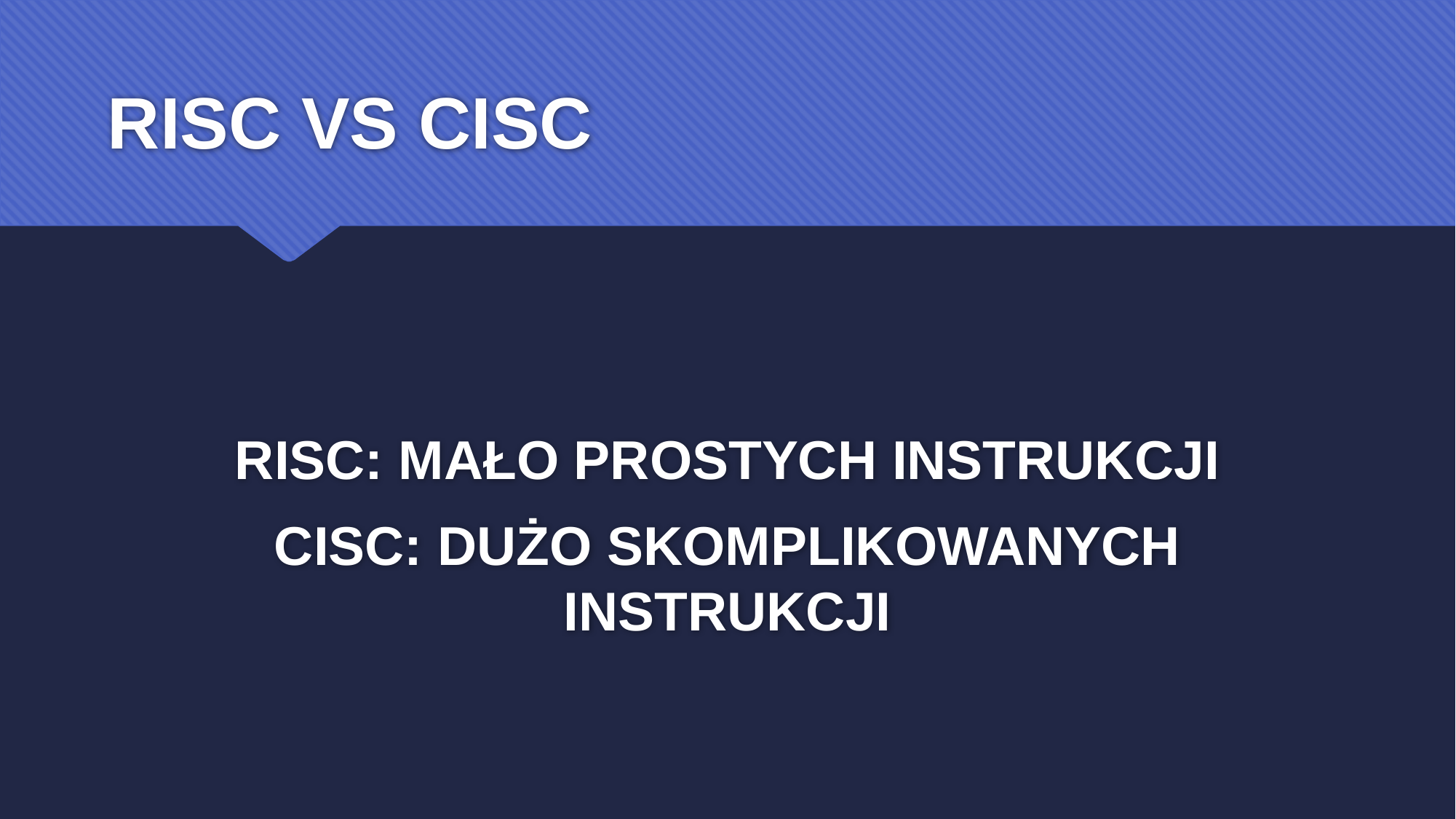

# RISC VS CISC
RISC: MAŁO PROSTYCH INSTRUKCJI
CISC: DUŻO SKOMPLIKOWANYCH INSTRUKCJI